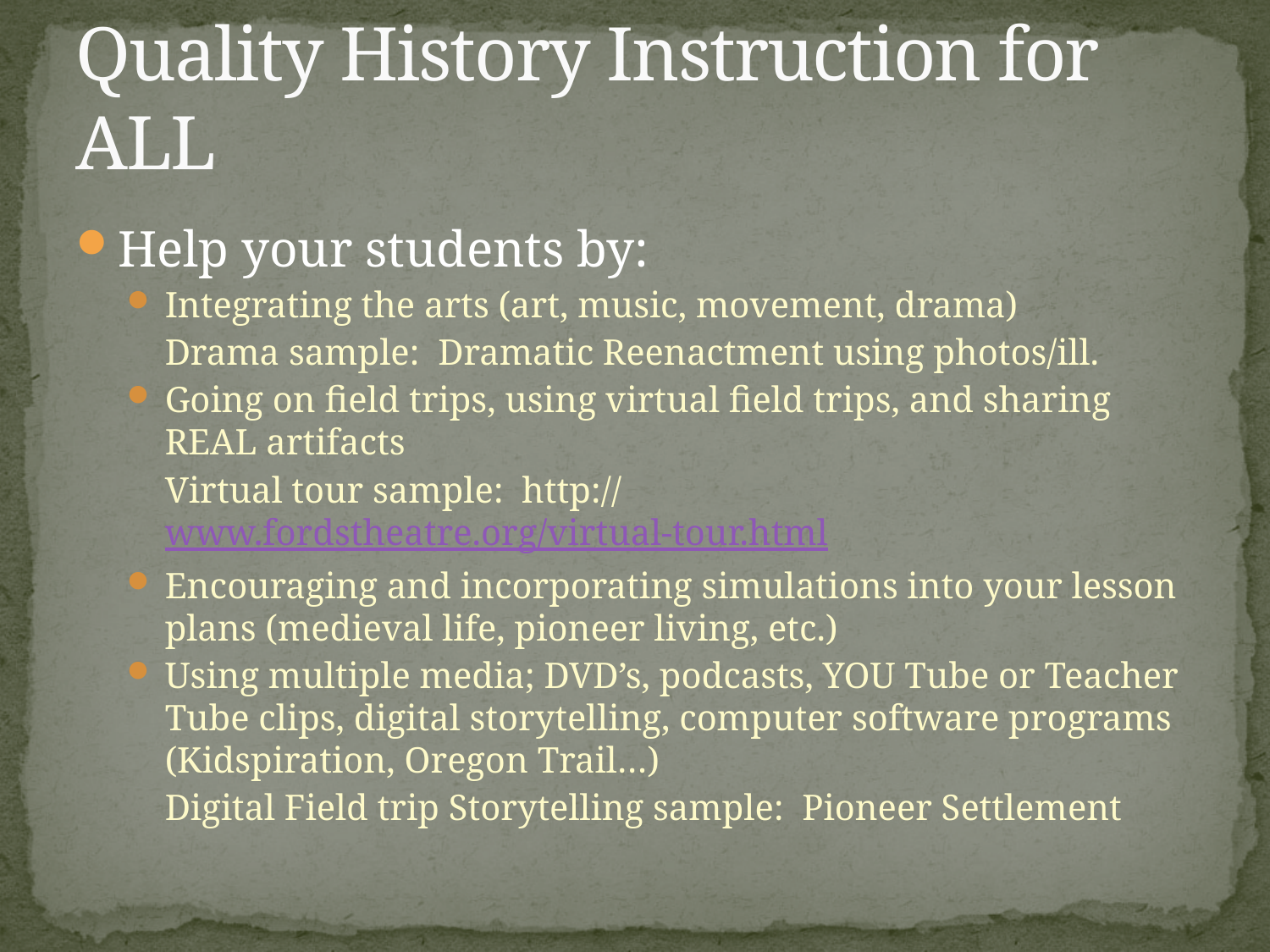

# Quality History Instruction for ALL
Help your students by:
Integrating the arts (art, music, movement, drama)
	Drama sample:  Dramatic Reenactment using photos/ill.
Going on field trips, using virtual field trips, and sharing REAL artifacts
	Virtual tour sample:  http://www.fordstheatre.org/virtual-tour.html
Encouraging and incorporating simulations into your lesson plans (medieval life, pioneer living, etc.)
Using multiple media; DVD’s, podcasts, YOU Tube or Teacher Tube clips, digital storytelling, computer software programs (Kidspiration, Oregon Trail…)
	Digital Field trip Storytelling sample:  Pioneer Settlement